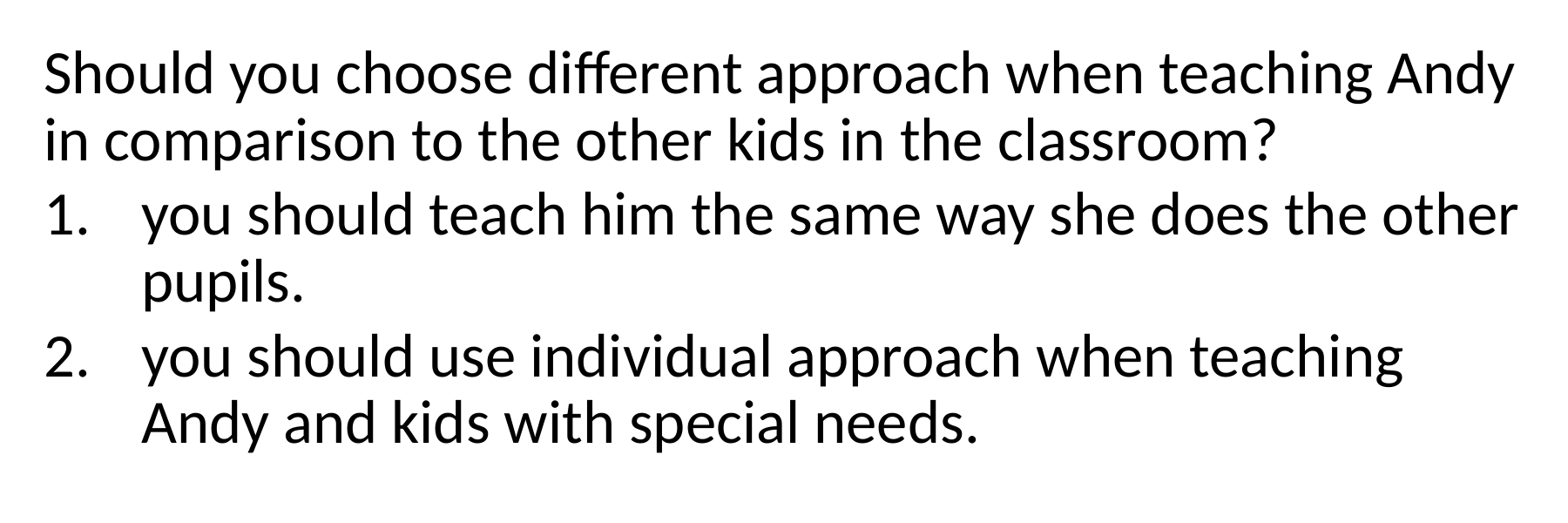

Should you choose different approach when teaching Andy in comparison to the other kids in the classroom?
you should teach him the same way she does the other pupils.
you should use individual approach when teaching Andy and kids with special needs.